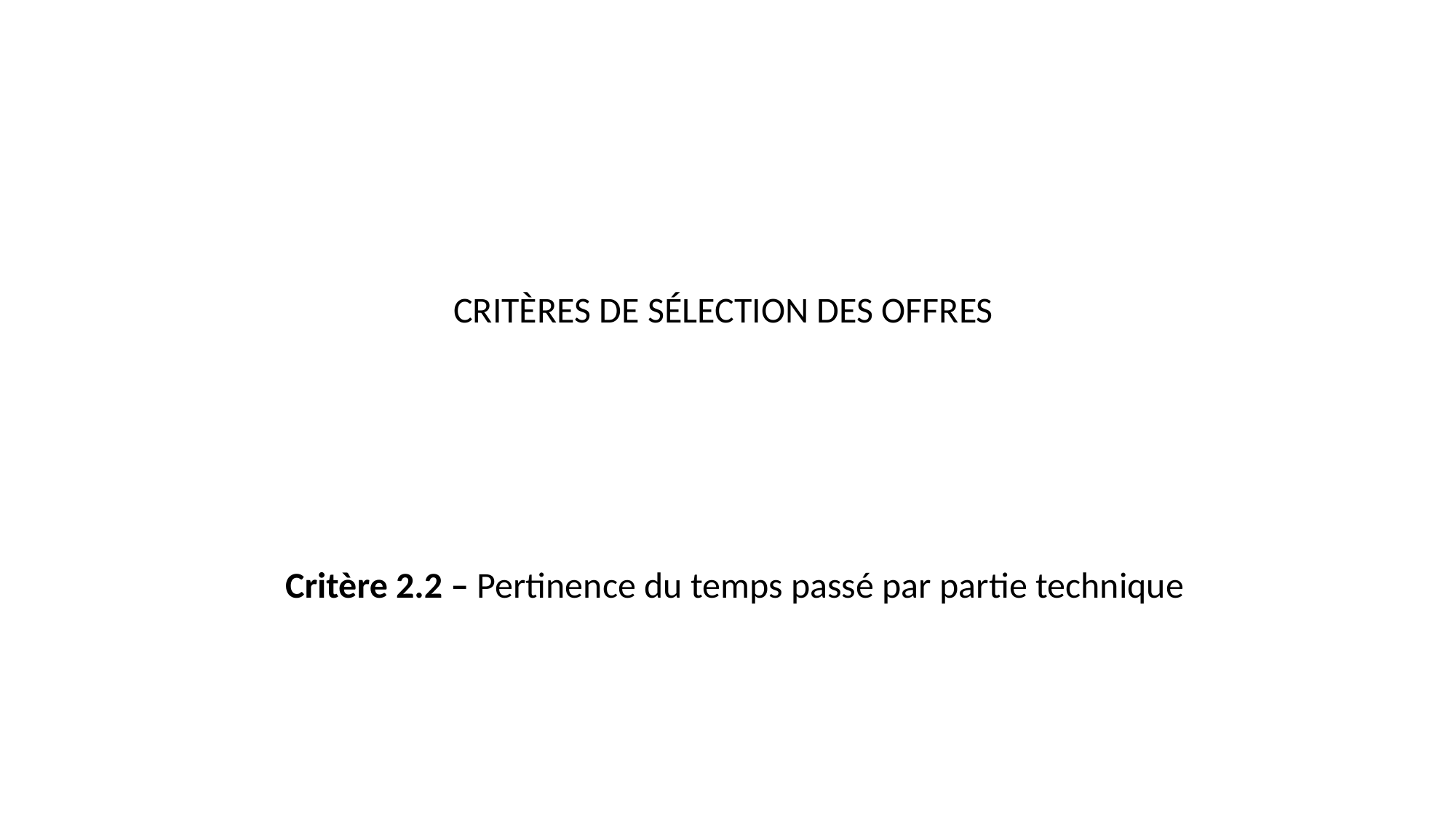

# CRITÈRES DE SÉLECTION DES OFFRES
Critère 2.2 – Pertinence du temps passé par partie technique